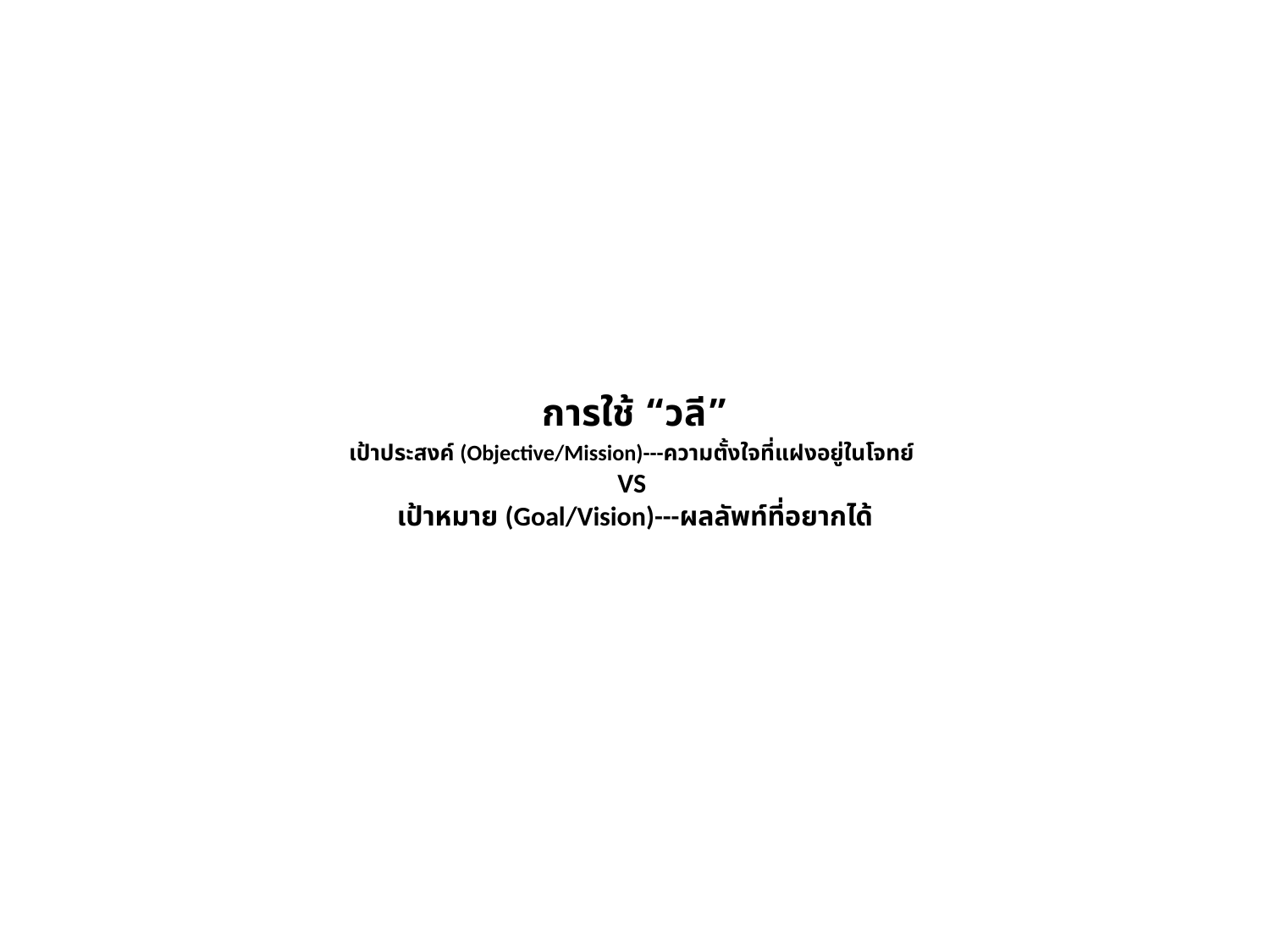

# การใช้ “วลี” เป้าประสงค์ (Objective/Mission)---ความตั้งใจที่แฝงอยู่ในโจทย์ VS เป้าหมาย (Goal/Vision)---ผลลัพท์ที่อยากได้